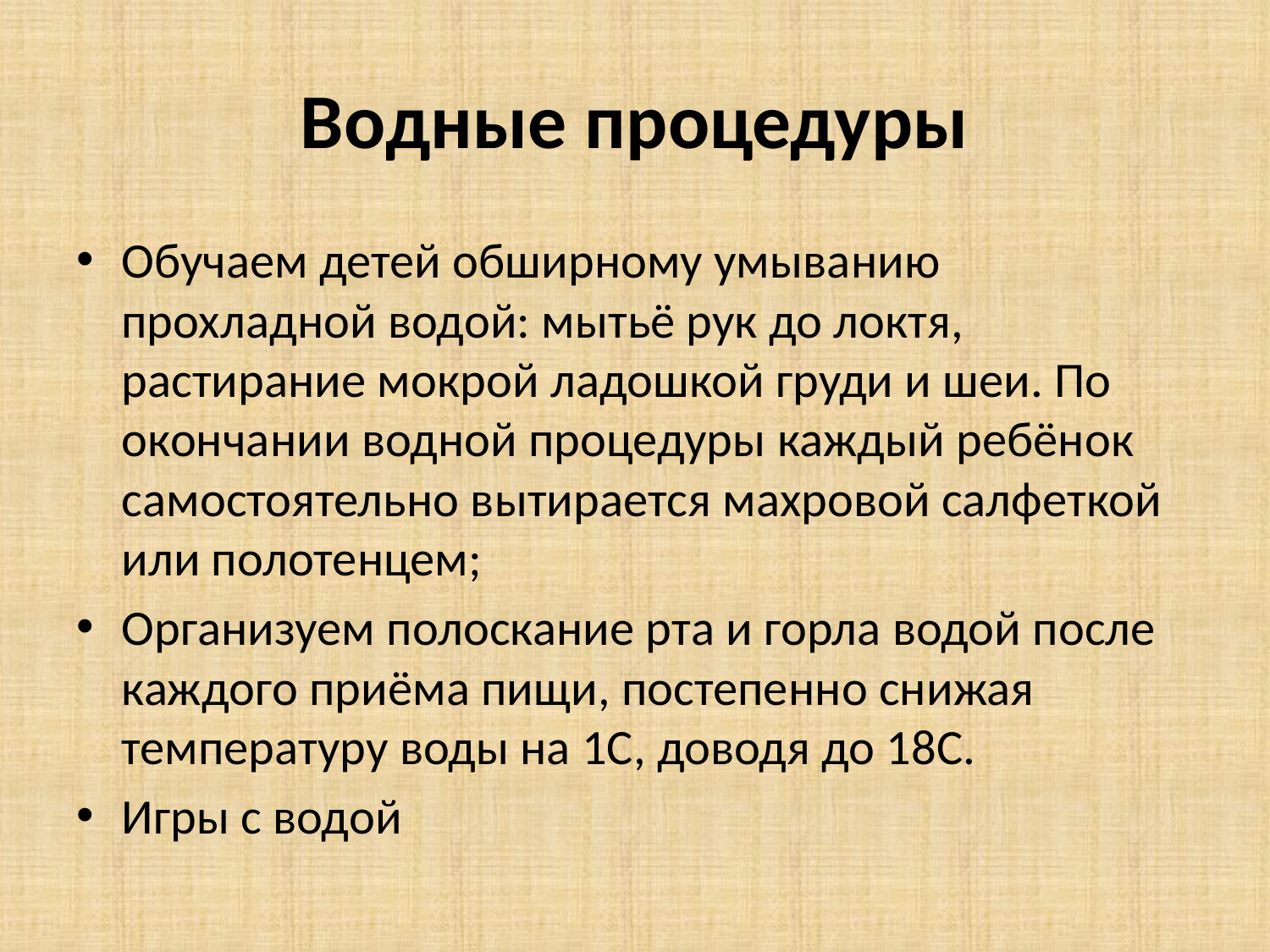

# Водные процедуры
Обучаем детей обширному умыванию прохладной водой: мытьё рук до локтя, растирание мокрой ладошкой груди и шеи. По окончании водной процедуры каждый ребёнок самостоятельно вытирается махровой салфеткой или полотенцем;
Организуем полоскание рта и горла водой после каждого приёма пищи, постепенно снижая температуру воды на 1С, доводя до 18С.
Игры с водой